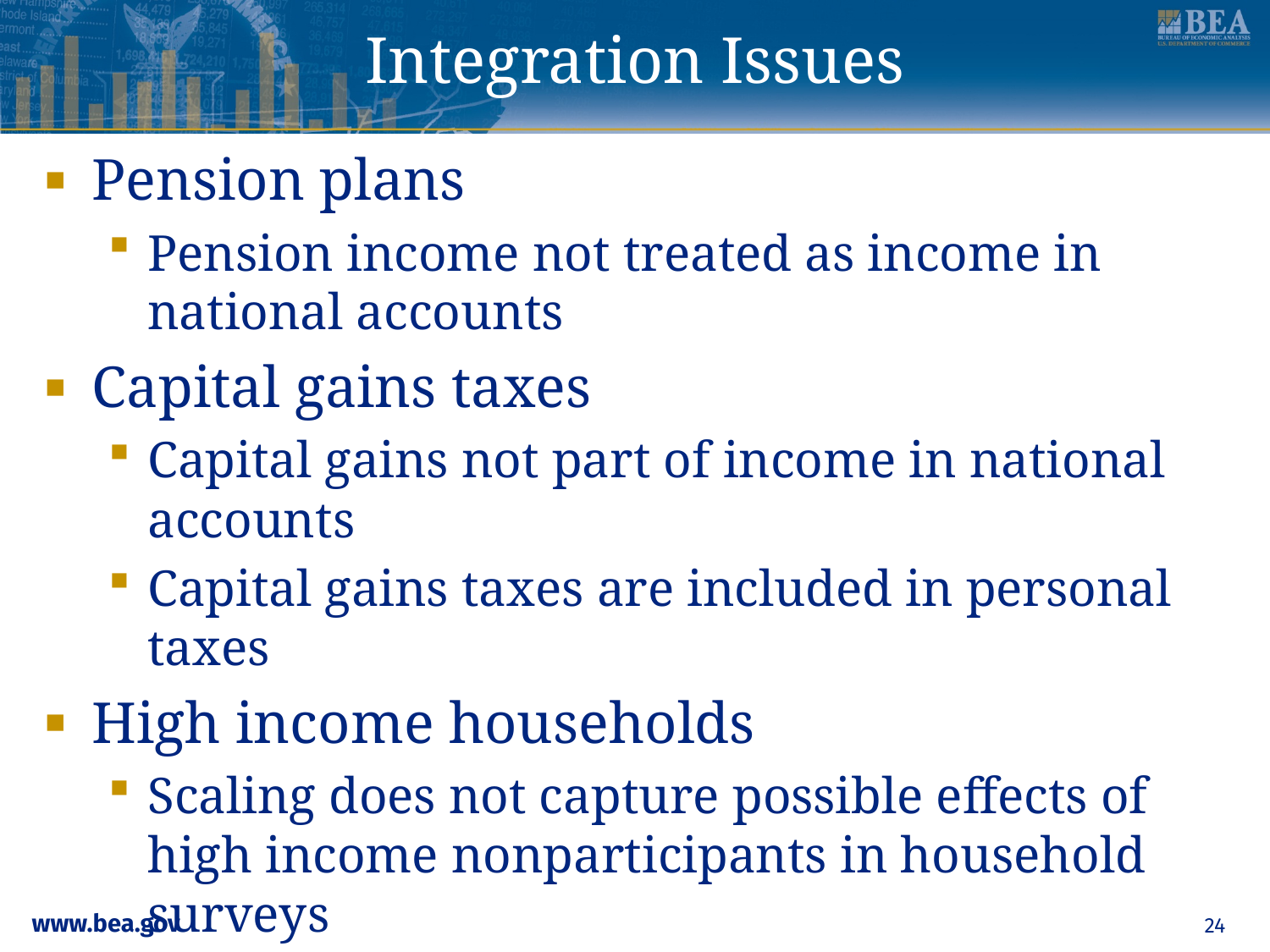

# Integration Issues
Pension plans
Pension income not treated as income in national accounts
Capital gains taxes
Capital gains not part of income in national accounts
Capital gains taxes are included in personal taxes
High income households
Scaling does not capture possible effects of high income nonparticipants in household surveys

24